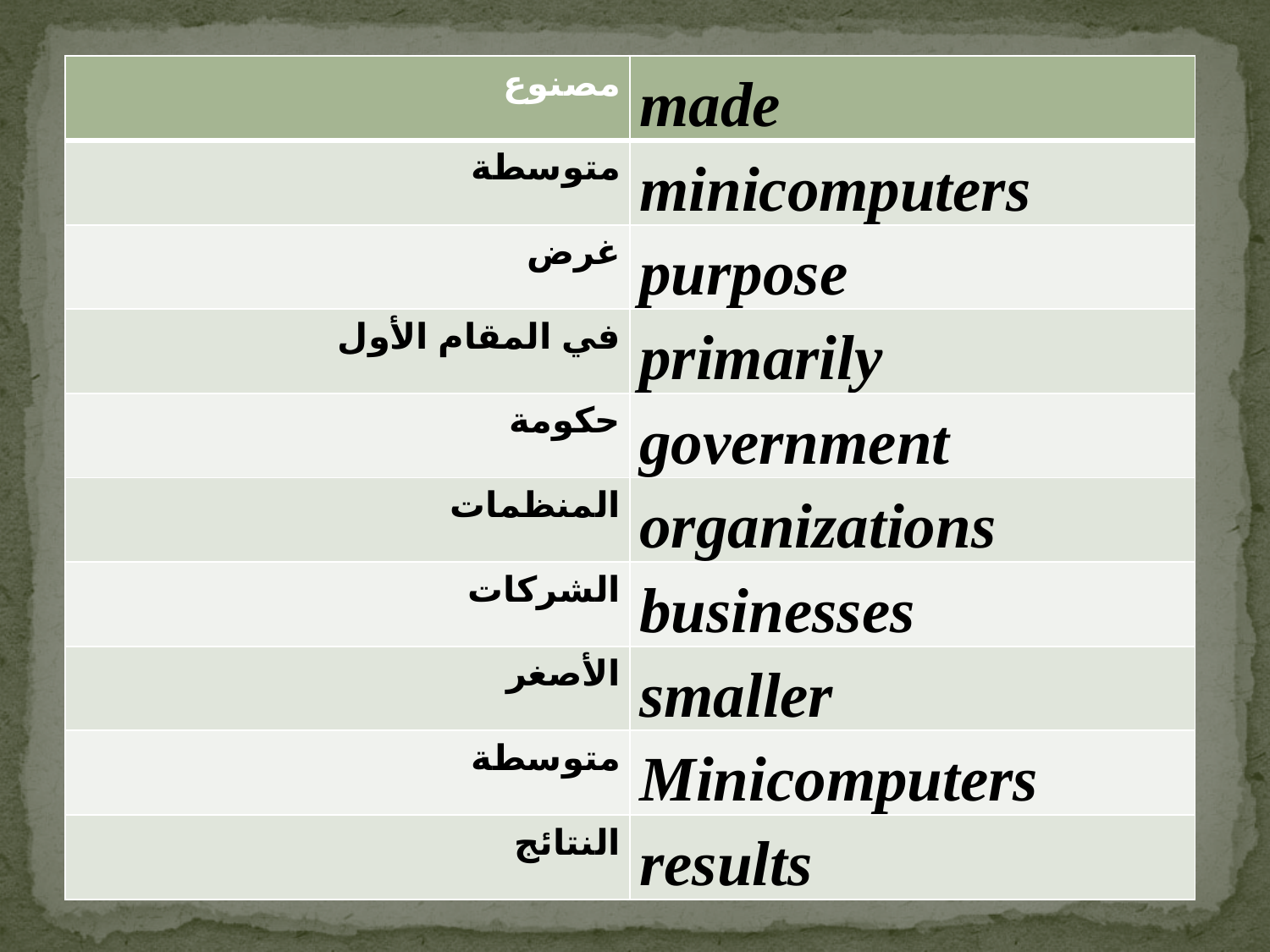

| مصنوع | made |
| --- | --- |
| متوسطة | minicomputers |
| غرض | purpose |
| في المقام الأول | primarily |
| حكومة | government |
| المنظمات | organizations |
| الشركات | businesses |
| الأصغر | smaller |
| متوسطة | Minicomputers |
| النتائج | results |